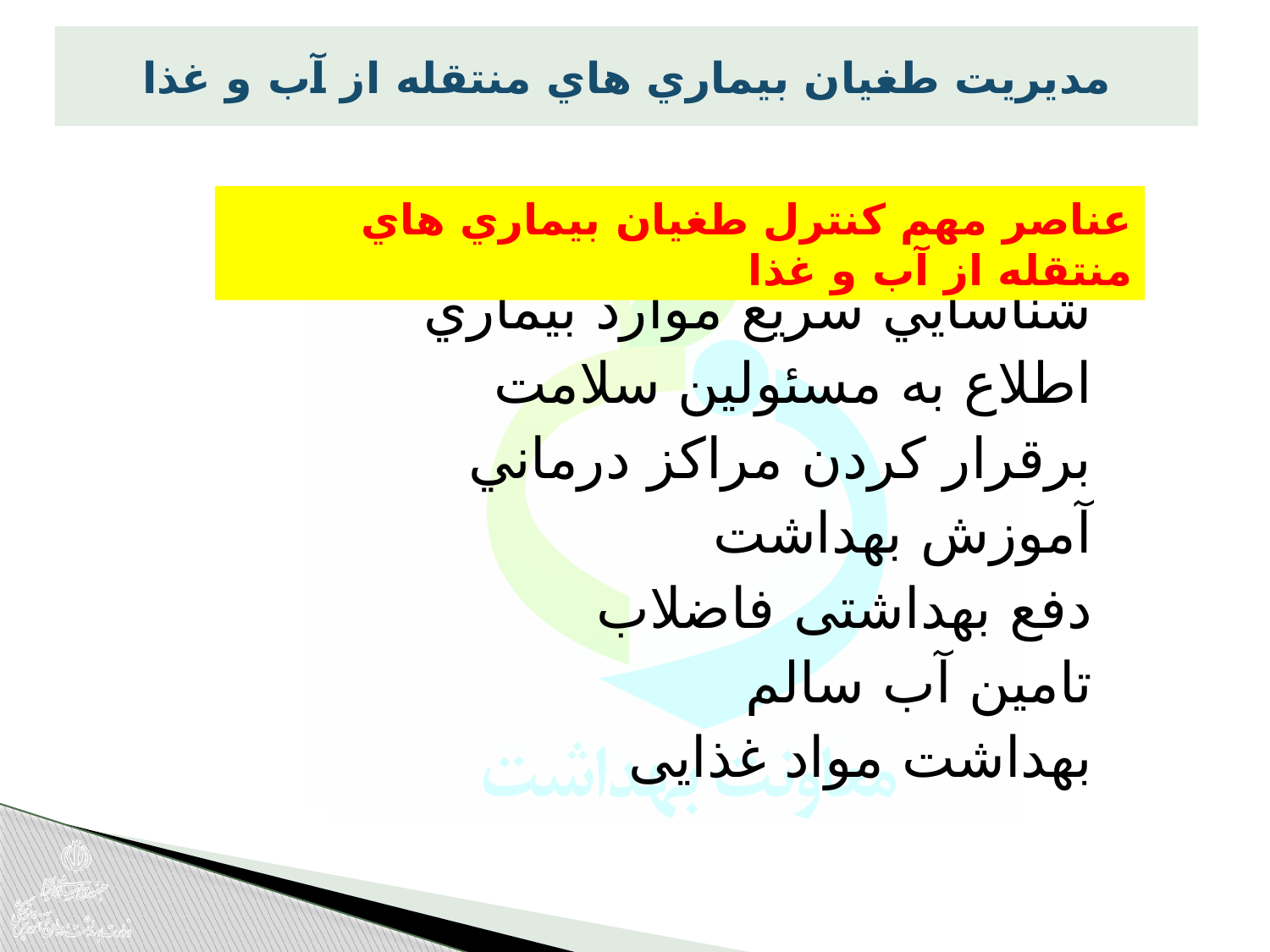

# مدیریت طغیان بيماري هاي منتقله از آب و غذا
عناصر مهم كنترل طغیان بيماري هاي منتقله از آب و غذا
شناسايي سريع موارد بيماري
اطلاع به مسئولين سلامت
برقرار كردن مراكز درماني
آموزش بهداشت
دفع بهداشتی فاضلاب
تامین آب سالم
بهداشت مواد غذایی